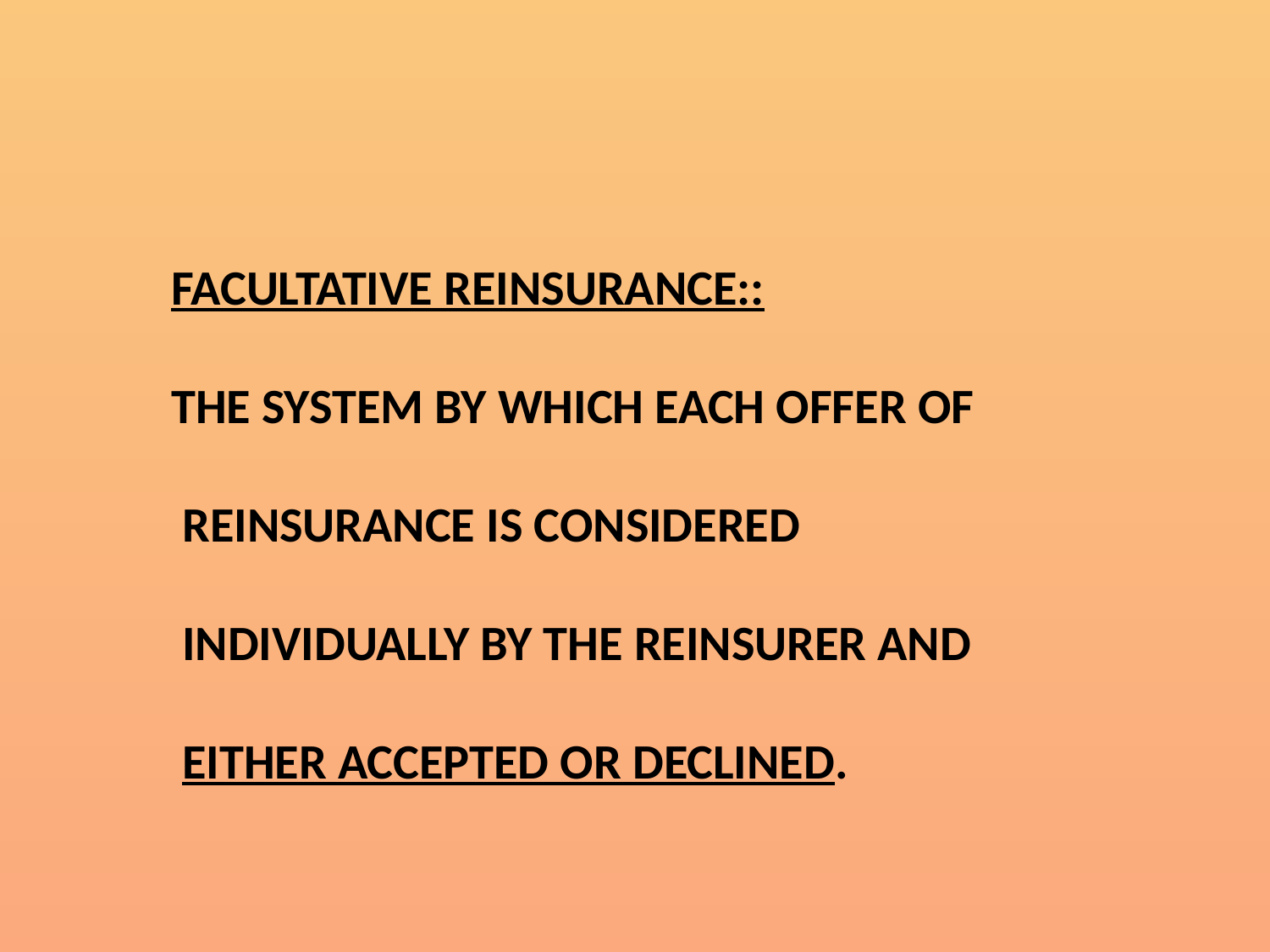

FACULTATIVE REINSURANCE::

THE SYSTEM BY WHICH EACH OFFER OF

 REINSURANCE IS CONSIDERED

 INDIVIDUALLY BY THE REINSURER AND

 EITHER ACCEPTED OR DECLINED.